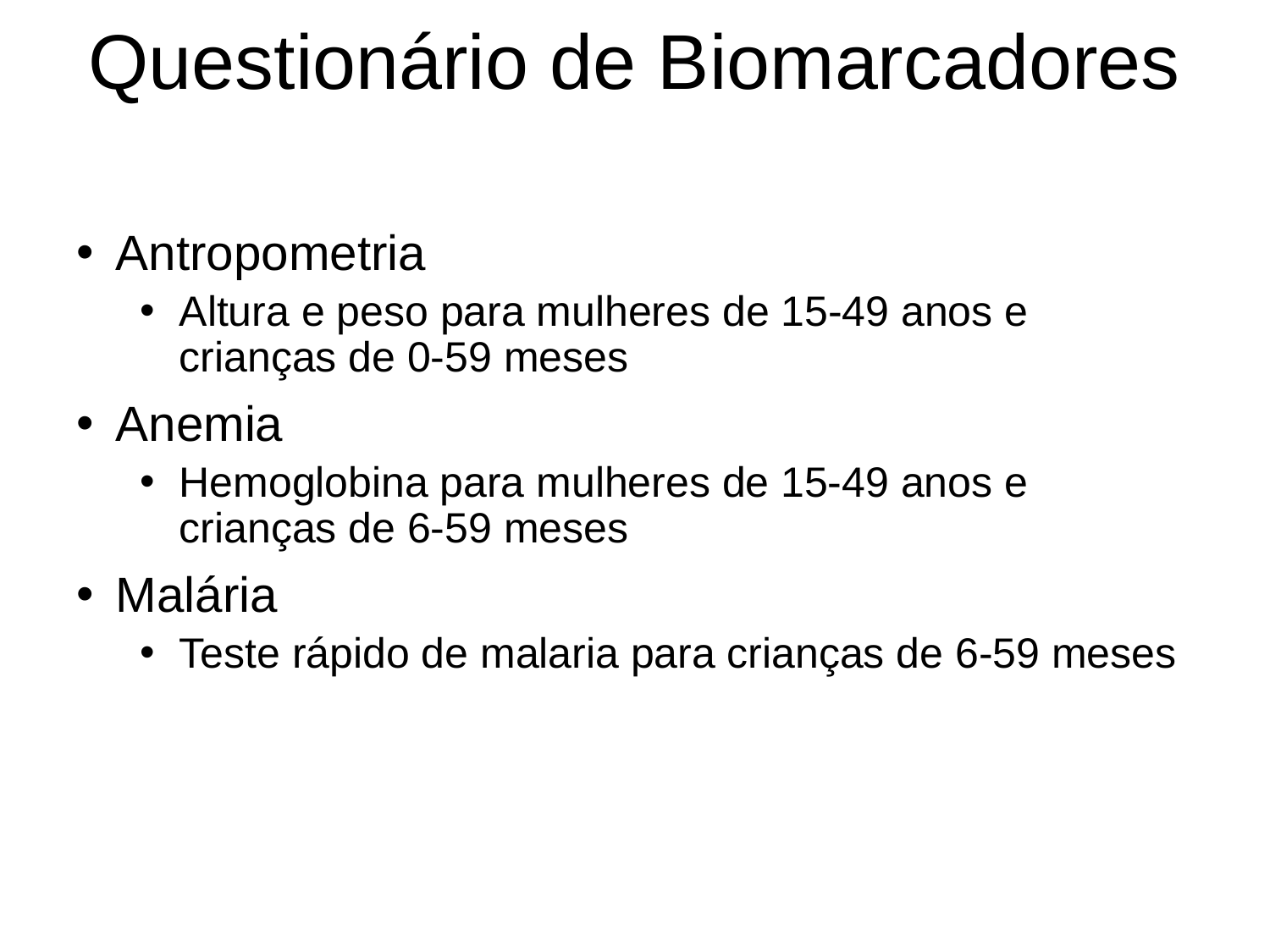

# Questionário de Biomarcadores
Antropometria
Altura e peso para mulheres de 15-49 anos e crianças de 0-59 meses
Anemia
Hemoglobina para mulheres de 15-49 anos e crianças de 6-59 meses
Malária
Teste rápido de malaria para crianças de 6-59 meses